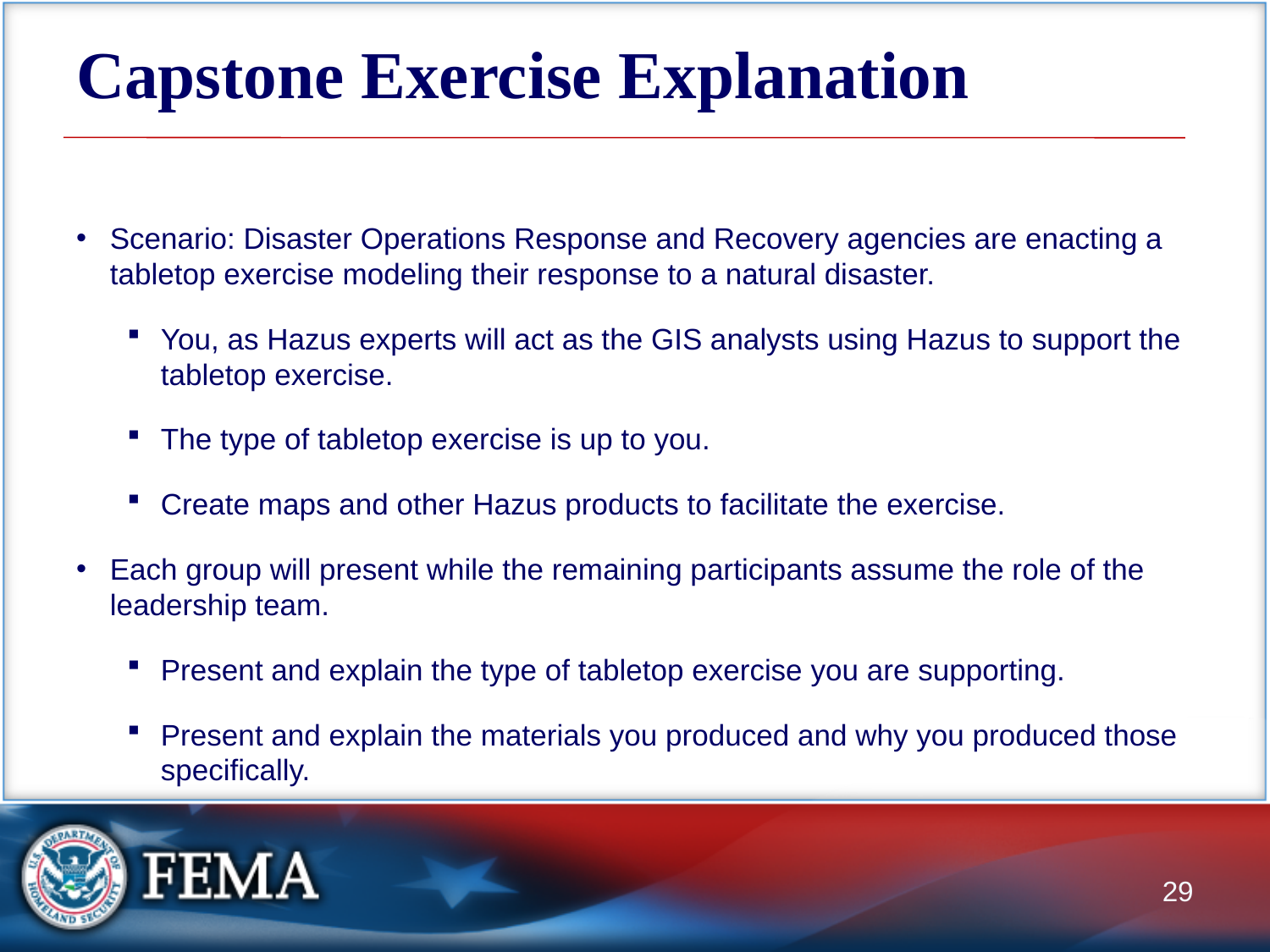

# Capstone Exercise Explanation

Scenario: Disaster Operations Response and Recovery agencies are enacting a tabletop exercise modeling their response to a natural disaster.
You, as Hazus experts will act as the GIS analysts using Hazus to support the tabletop exercise.
The type of tabletop exercise is up to you.
Create maps and other Hazus products to facilitate the exercise.
Each group will present while the remaining participants assume the role of the leadership team.
Present and explain the type of tabletop exercise you are supporting.
Present and explain the materials you produced and why you produced those specifically.
29